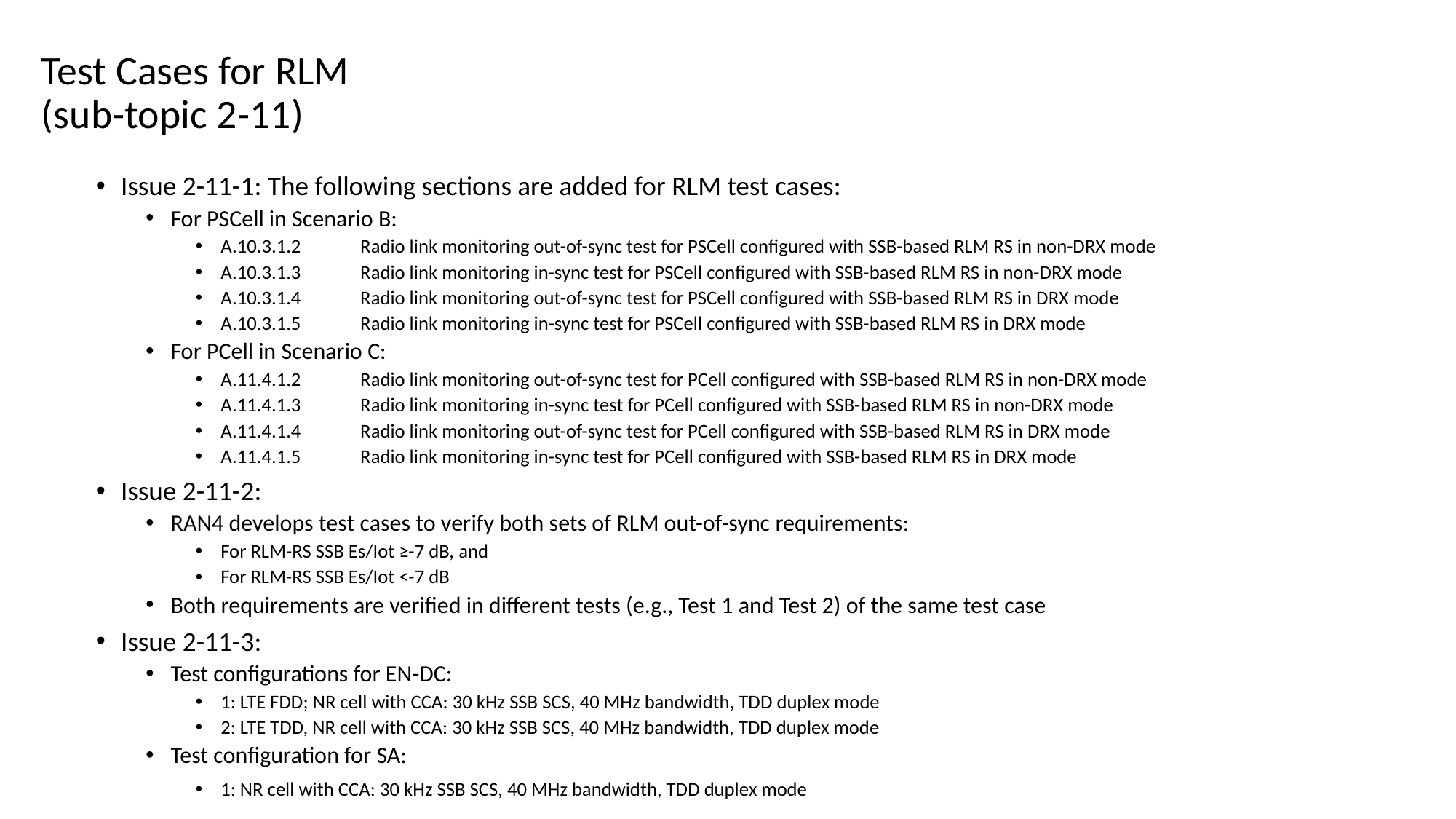

# Test Cases for RLM (sub-topic 2-11)

Issue 2-11-1: The following sections are added for RLM test cases:
For PSCell in Scenario B:
A.10.3.1.2	Radio link monitoring out-of-sync test for PSCell configured with SSB-based RLM RS in non-DRX mode
A.10.3.1.3	Radio link monitoring in-sync test for PSCell configured with SSB-based RLM RS in non-DRX mode
A.10.3.1.4	Radio link monitoring out-of-sync test for PSCell configured with SSB-based RLM RS in DRX mode
A.10.3.1.5	Radio link monitoring in-sync test for PSCell configured with SSB-based RLM RS in DRX mode
For PCell in Scenario C:
A.11.4.1.2	Radio link monitoring out-of-sync test for PCell configured with SSB-based RLM RS in non-DRX mode
A.11.4.1.3	Radio link monitoring in-sync test for PCell configured with SSB-based RLM RS in non-DRX mode
A.11.4.1.4	Radio link monitoring out-of-sync test for PCell configured with SSB-based RLM RS in DRX mode
A.11.4.1.5	Radio link monitoring in-sync test for PCell configured with SSB-based RLM RS in DRX mode
Issue 2-11-2:
RAN4 develops test cases to verify both sets of RLM out-of-sync requirements:
For RLM-RS SSB Es/Iot ≥-7 dB, and
For RLM-RS SSB Es/Iot <-7 dB
Both requirements are verified in different tests (e.g., Test 1 and Test 2) of the same test case
Issue 2-11-3:
Test configurations for EN-DC:
1: LTE FDD; NR cell with CCA: 30 kHz SSB SCS, 40 MHz bandwidth, TDD duplex mode
2: LTE TDD, NR cell with CCA: 30 kHz SSB SCS, 40 MHz bandwidth, TDD duplex mode
Test configuration for SA:
1: NR cell with CCA: 30 kHz SSB SCS, 40 MHz bandwidth, TDD duplex mode